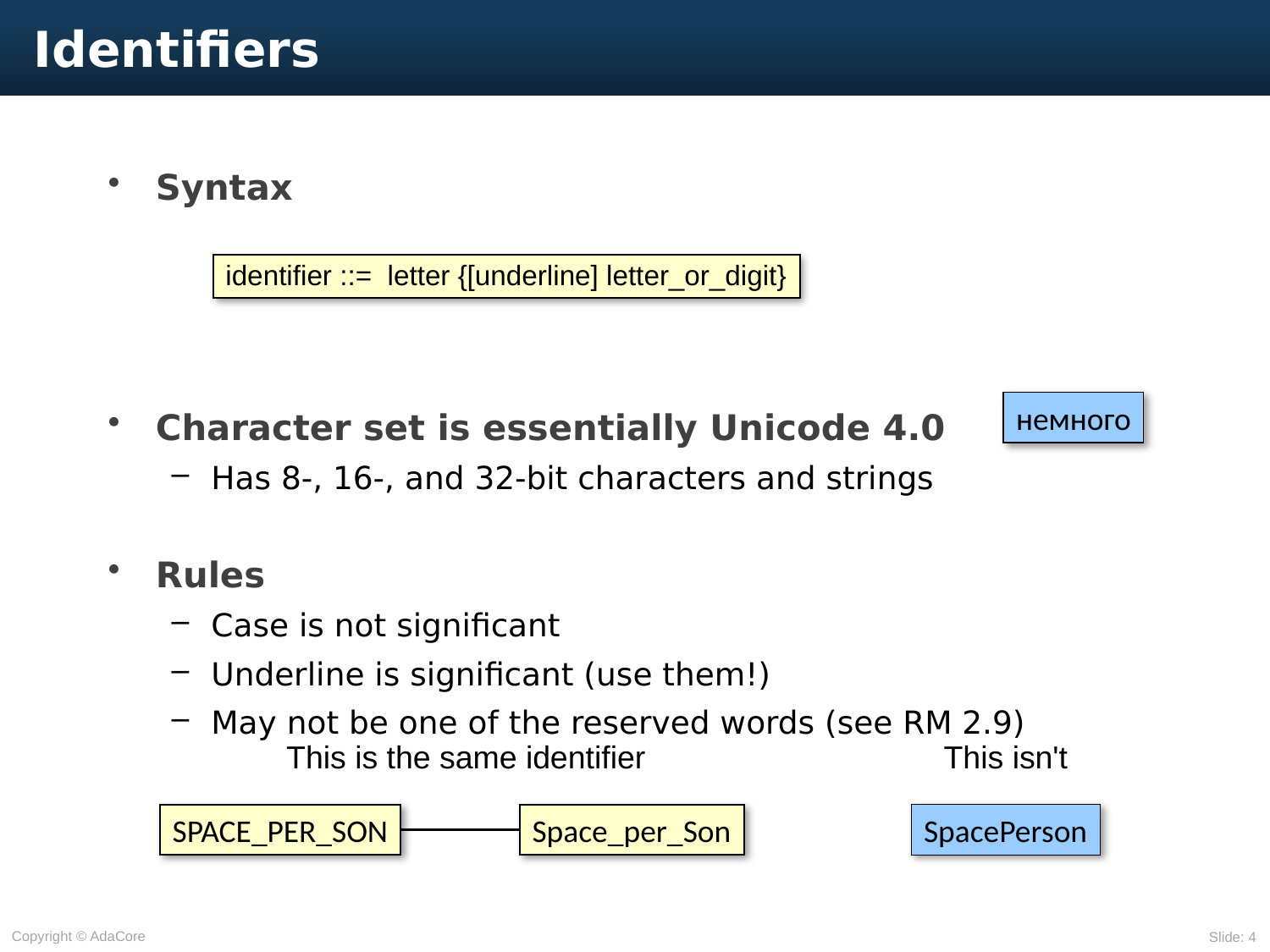

# Identifiers
Syntax

Character set is essentially Unicode 4.0
Has 8-, 16-, and 32-bit characters and strings
Rules
Case is not significant
Underline is significant (use them!)
May not be one of the reserved words (see RM 2.9)
identifier ::=  letter {[underline] letter_or_digit}
немного
This is the same identifier
This isn't
SPACE_PER_SON
Space_per_Son
SpacePerson